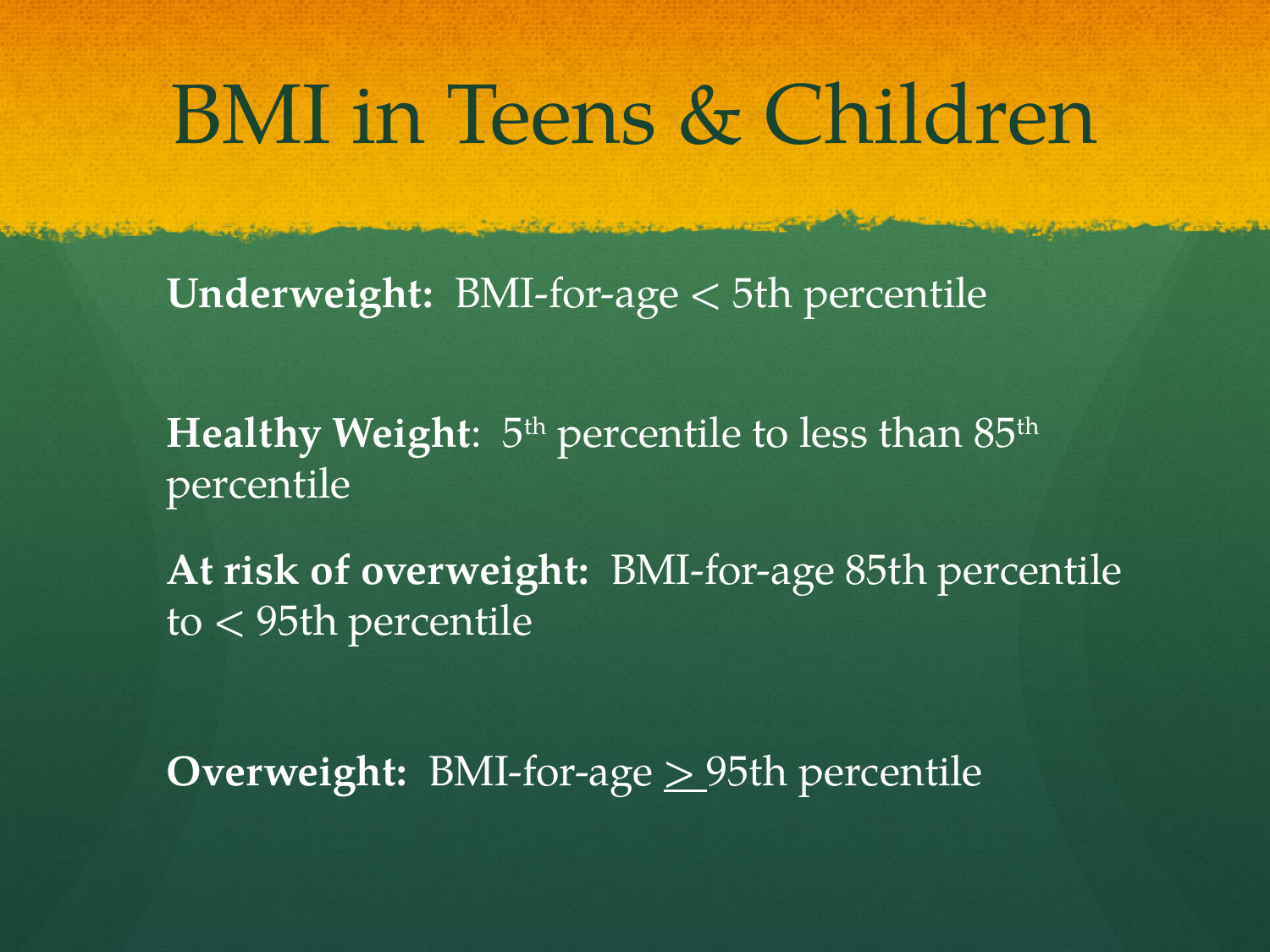

# BMI in Teens & Children
	Underweight:  BMI-for-age < 5th percentile
Healthy Weight:  5th percentile to less than 85th percentile
	At risk of overweight:  BMI-for-age 85th percentile to < 95th percentile
	Overweight:  BMI-for-age > 95th percentile